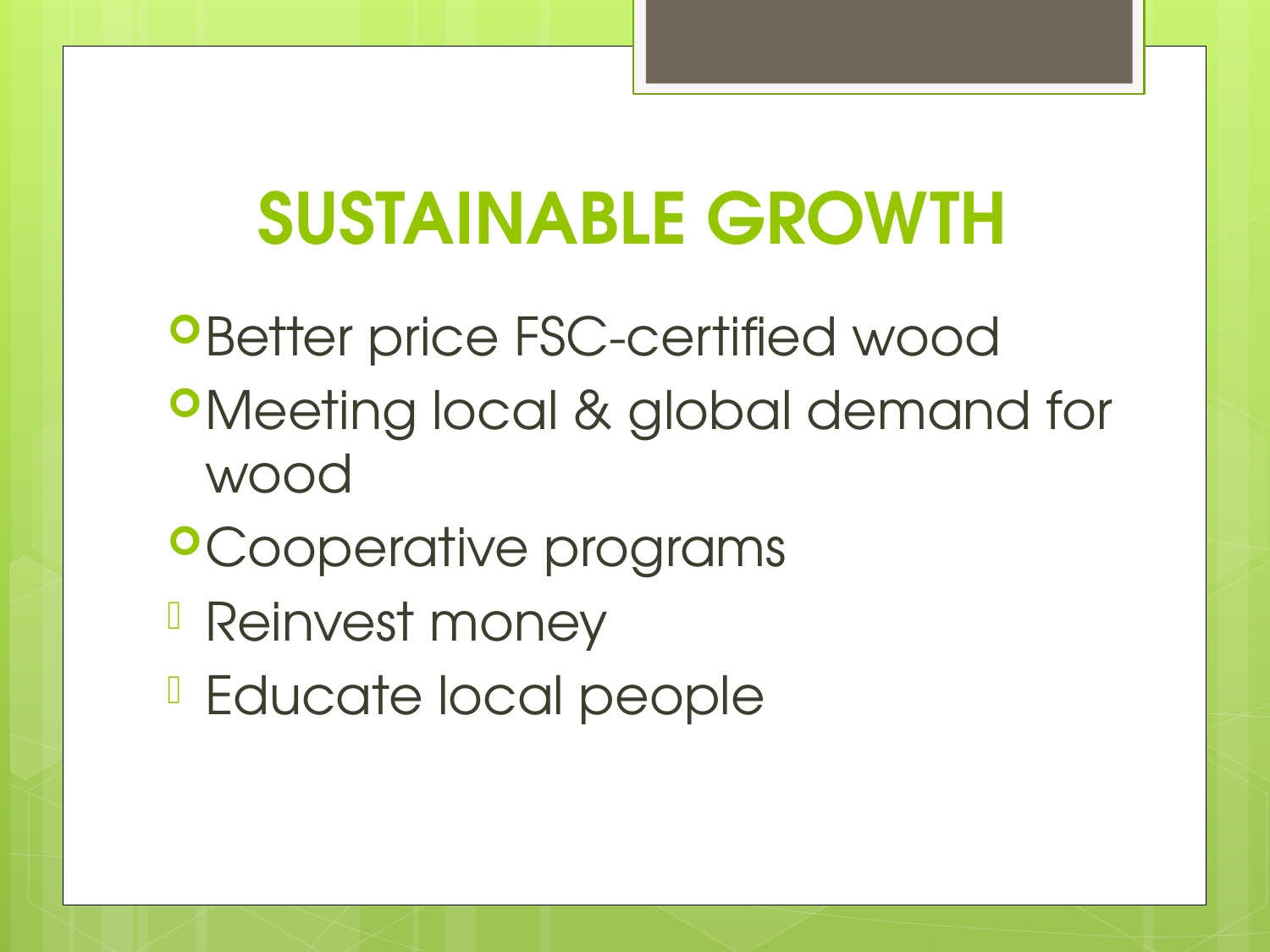

# SUSTAINABLE GROWTH
Better price FSC-certified wood
Meeting local & global demand for wood
Cooperative programs
Reinvest money
Educate local people